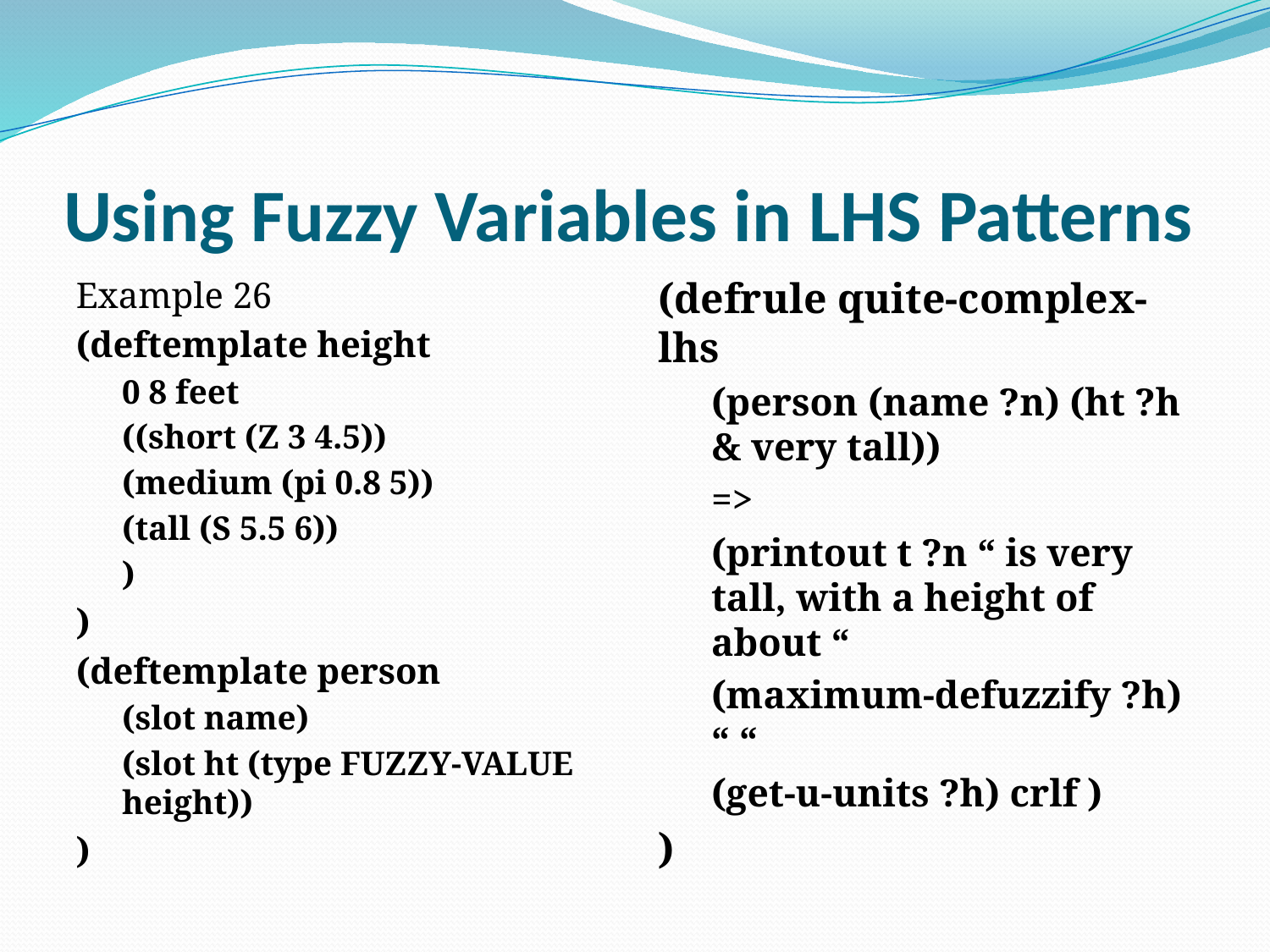

# Using Fuzzy Variables in LHS Patterns
Example 26
(deftemplate height
0 8 feet
((short (Z 3 4.5))
(medium (pi 0.8 5))
(tall (S 5.5 6))
)
)
(deftemplate person
(slot name)
(slot ht (type FUZZY-VALUE height))
)
(defrule quite-complex-lhs
(person (name ?n) (ht ?h & very tall))
=>
(printout t ?n “ is very tall, with a height of about “
(maximum-defuzzify ?h) “ “
(get-u-units ?h) crlf )
)